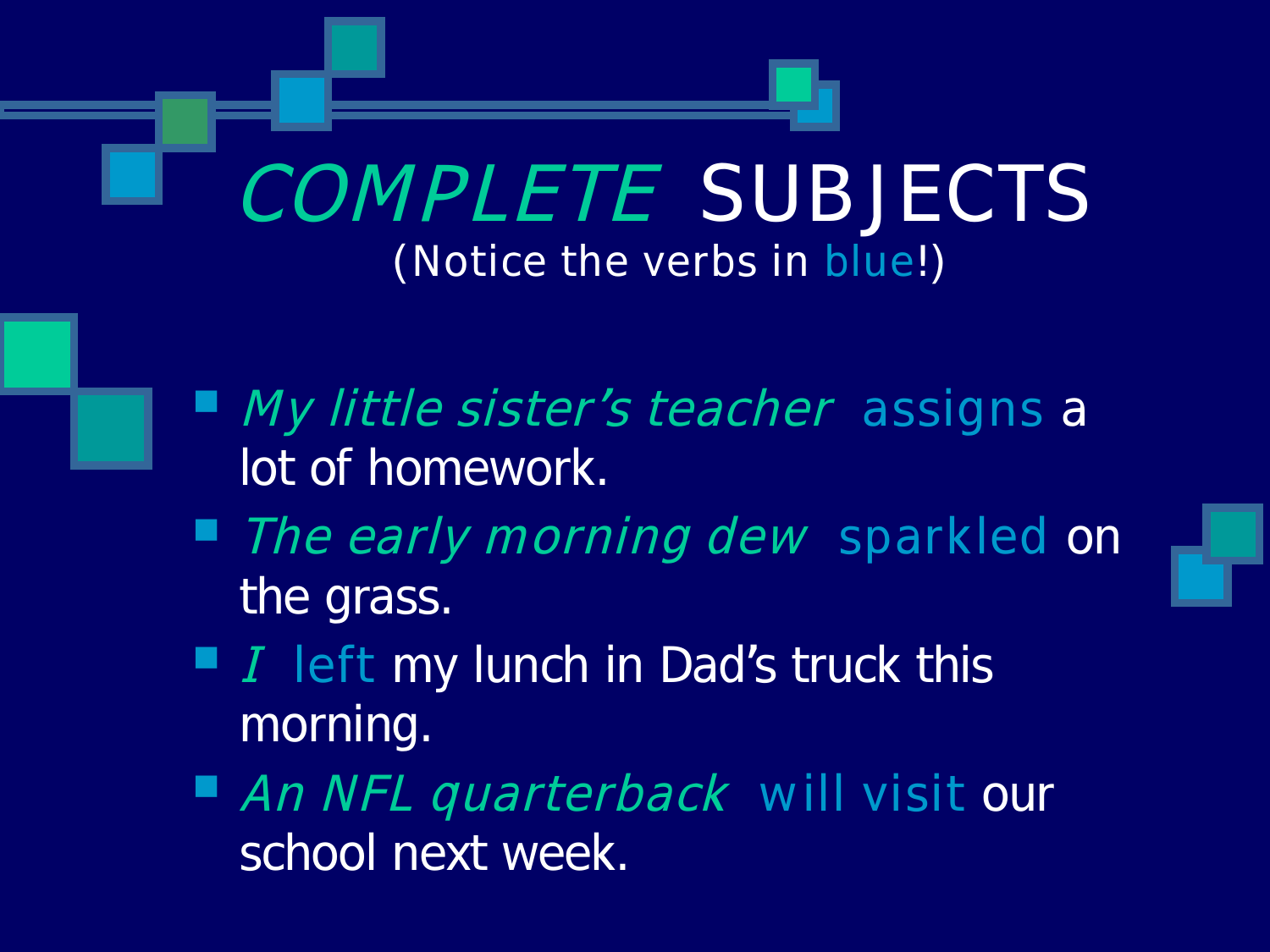

# COMPLETE  SUBJECTS
(Notice the verbs in blue!)
My little sister’s teacher  assigns a lot of homework.
The early morning dew  sparkled on the grass.
I  left my lunch in Dad’s truck this morning.
An NFL quarterback  will visit our school next week.